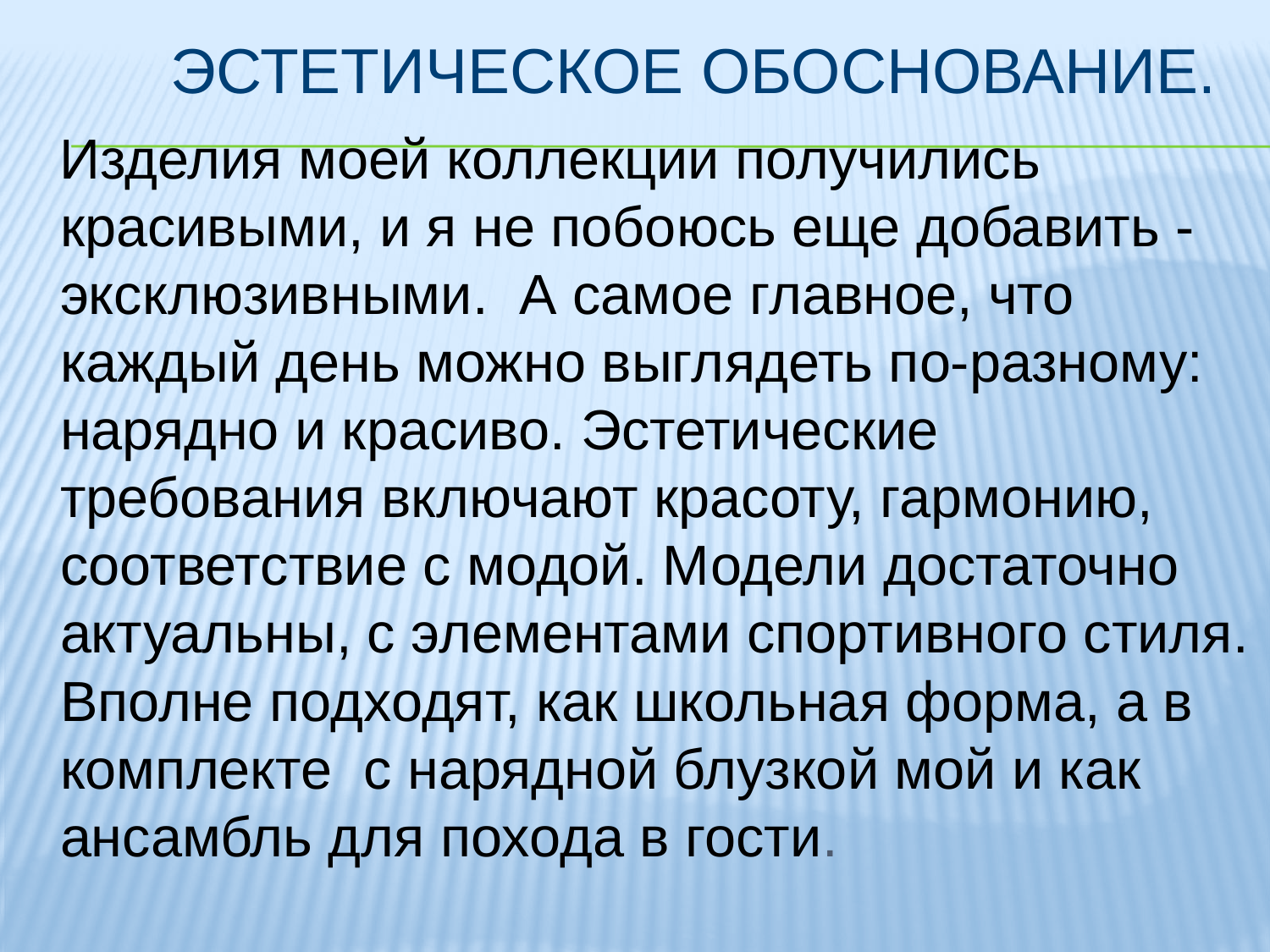

# Эстетическое обоснование.
   Изделия моей коллекции получились красивыми, и я не побоюсь еще добавить - эксклюзивными.  А самое главное, что каждый день можно выглядеть по-разному: нарядно и красиво. Эстетические требования включают красоту, гармонию, соответствие с модой. Модели достаточно актуальны, с элементами спортивного стиля. Вполне подходят, как школьная форма, а в комплекте  с нарядной блузкой мой и как ансамбль для похода в гости.